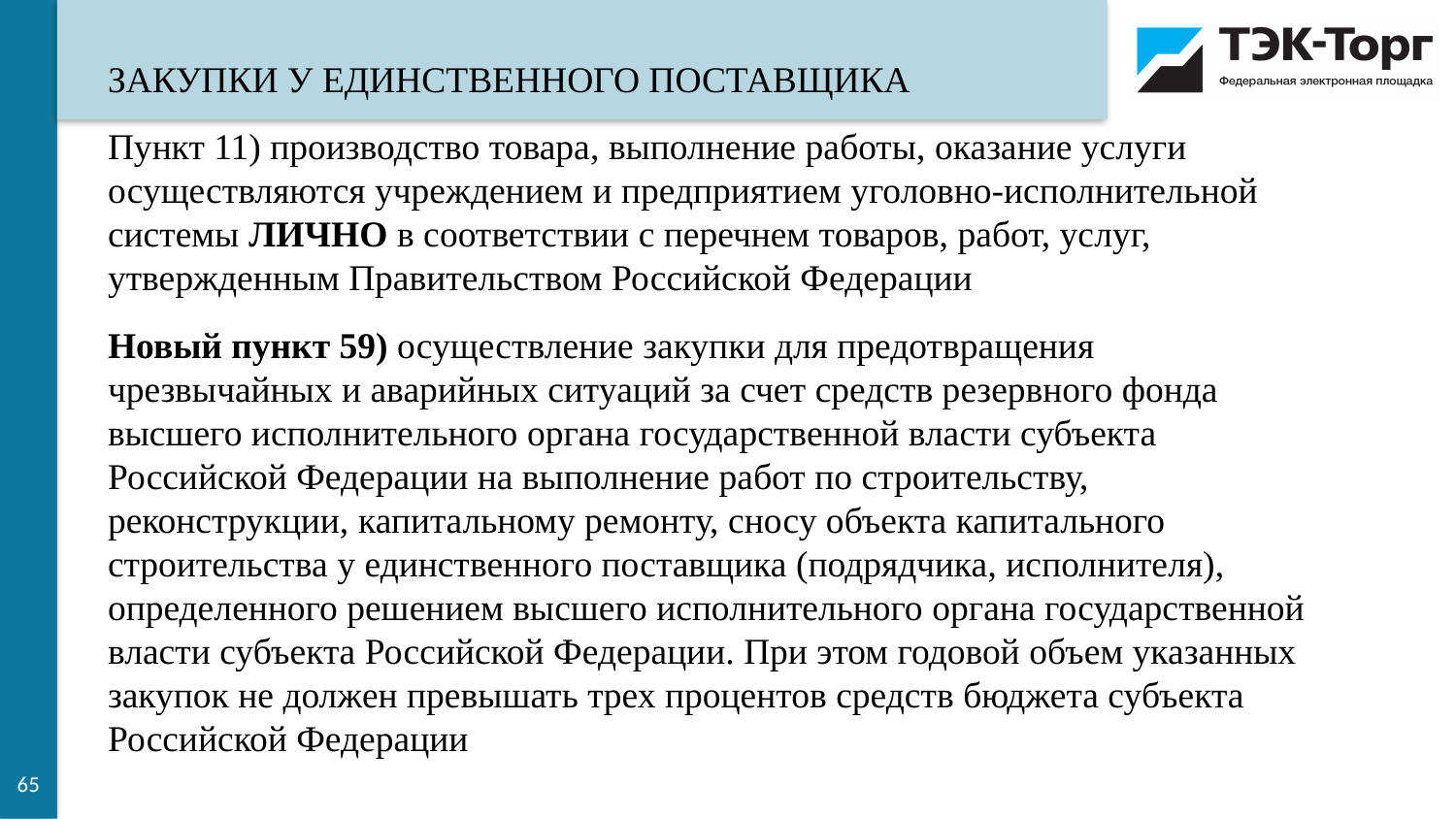

ЗАКУПКИ У ЕДИНСТВЕННОГО ПОСТАВЩИКА
Пункт 11) производство товара, выполнение работы, оказание услуги осуществляются учреждением и предприятием уголовно-исполнительной системы ЛИЧНО в соответствии с перечнем товаров, работ, услуг, утвержденным Правительством Российской Федерации
Новый пункт 59) осуществление закупки для предотвращения чрезвычайных и аварийных ситуаций за счет средств резервного фонда высшего исполнительного органа государственной власти субъекта Российской Федерации на выполнение работ по строительству, реконструкции, капитальному ремонту, сносу объекта капитального строительства у единственного поставщика (подрядчика, исполнителя), определенного решением высшего исполнительного органа государственной власти субъекта Российской Федерации. При этом годовой объем указанных закупок не должен превышать трех процентов средств бюджета субъекта Российской Федерации
65